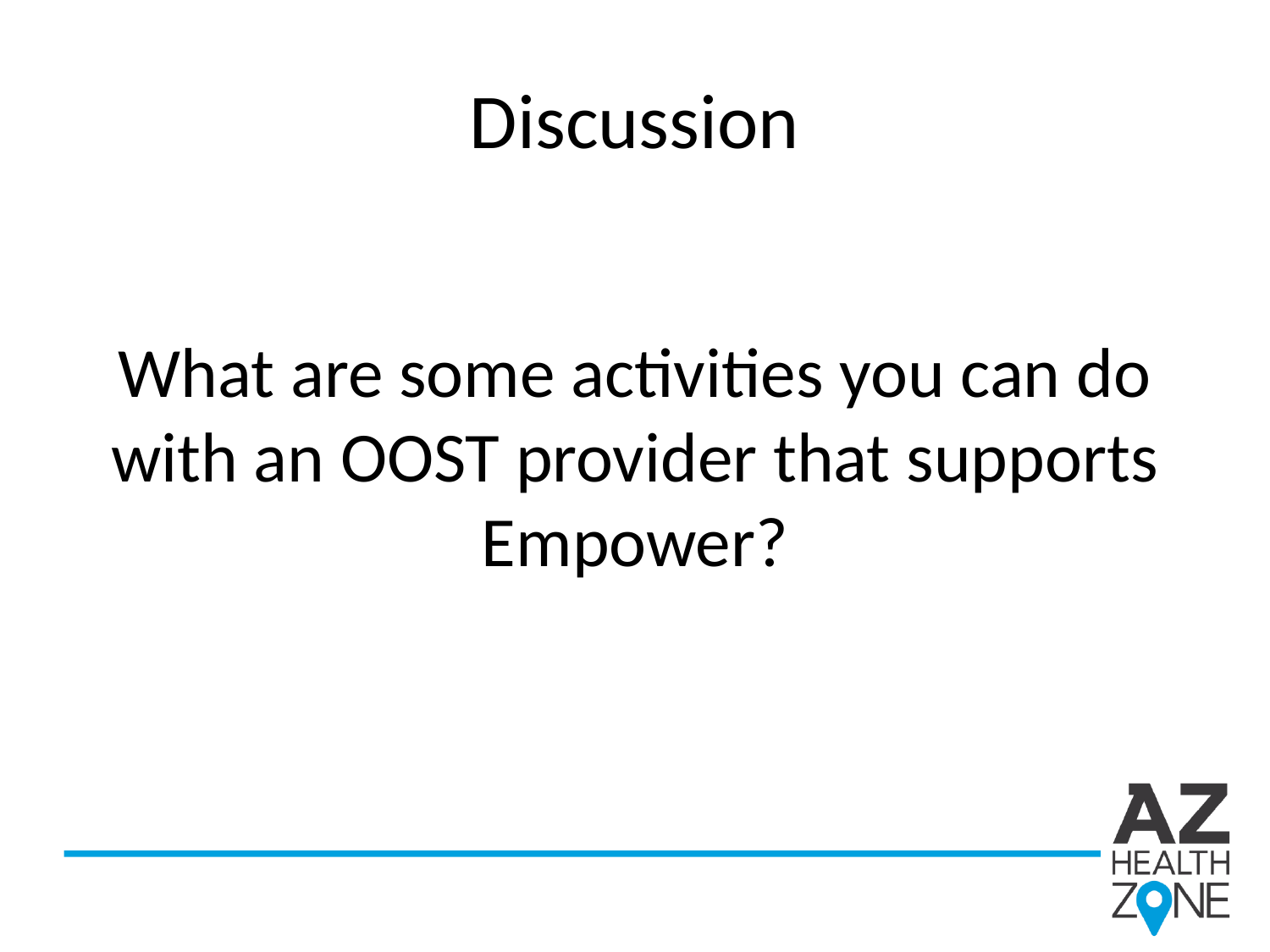

# Discussion

What are some activities you can do with an OOST provider that supports Empower?